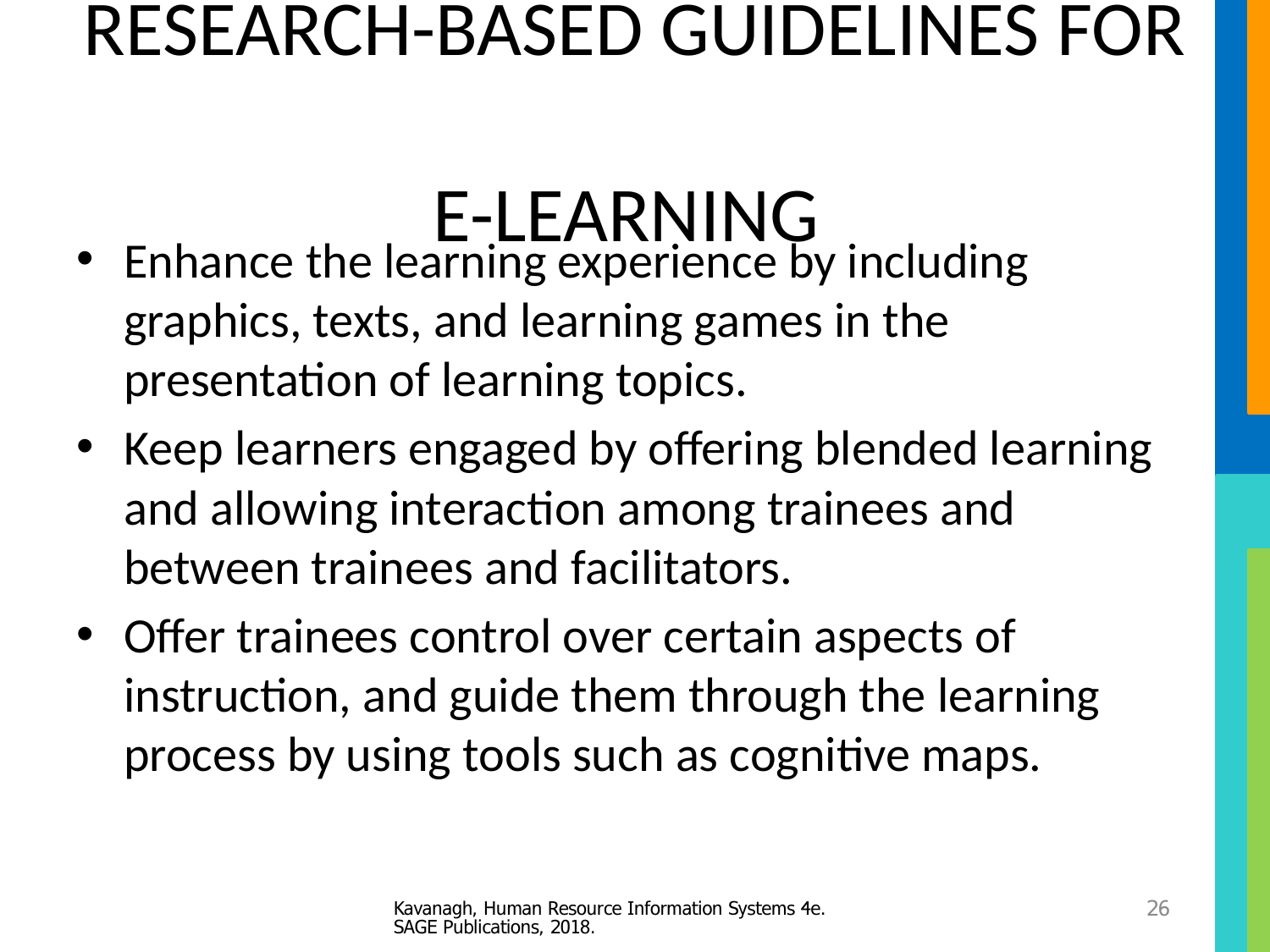

# RESEARCH-BASED GUIDELINES FOR E-LEARNING
Enhance the learning experience by including graphics, texts, and learning games in the presentation of learning topics.
Keep learners engaged by offering blended learning and allowing interaction among trainees and between trainees and facilitators.
Offer trainees control over certain aspects of instruction, and guide them through the learning process by using tools such as cognitive maps.

Kavanagh, Human Resource Information Systems 4e. SAGE Publications, 2018.
26